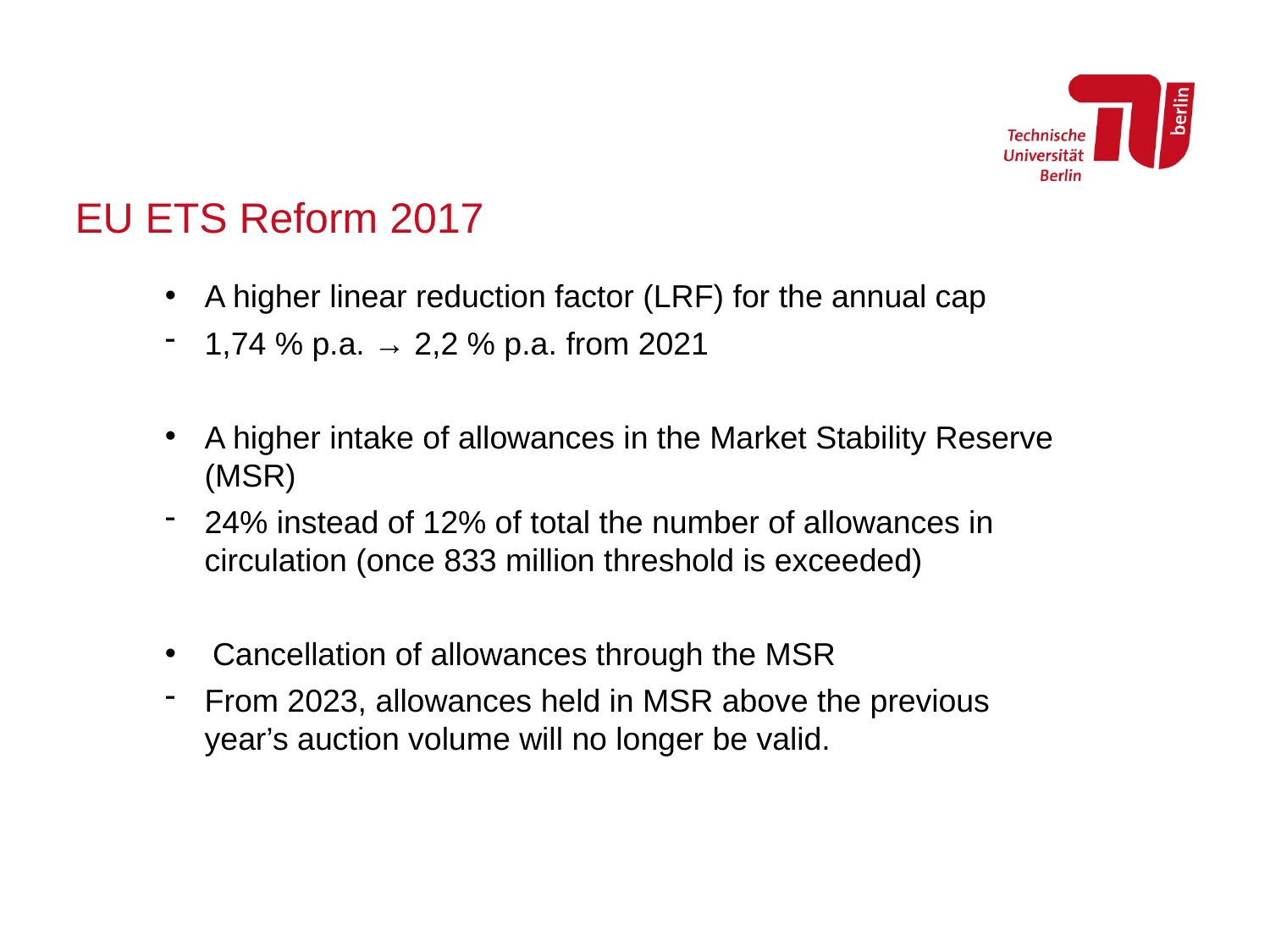

# EU ETS Reform 2017
A higher linear reduction factor (LRF) for the annual cap
1,74 % p.a. → 2,2 % p.a. from 2021

A higher intake of allowances in the Market Stability Reserve (MSR)
24% instead of 12% of total the number of allowances in circulation (once 833 million threshold is exceeded)

Cancellation of allowances through the MSR
From 2023, allowances held in MSR above the previous year’s auction volume will no longer be valid.